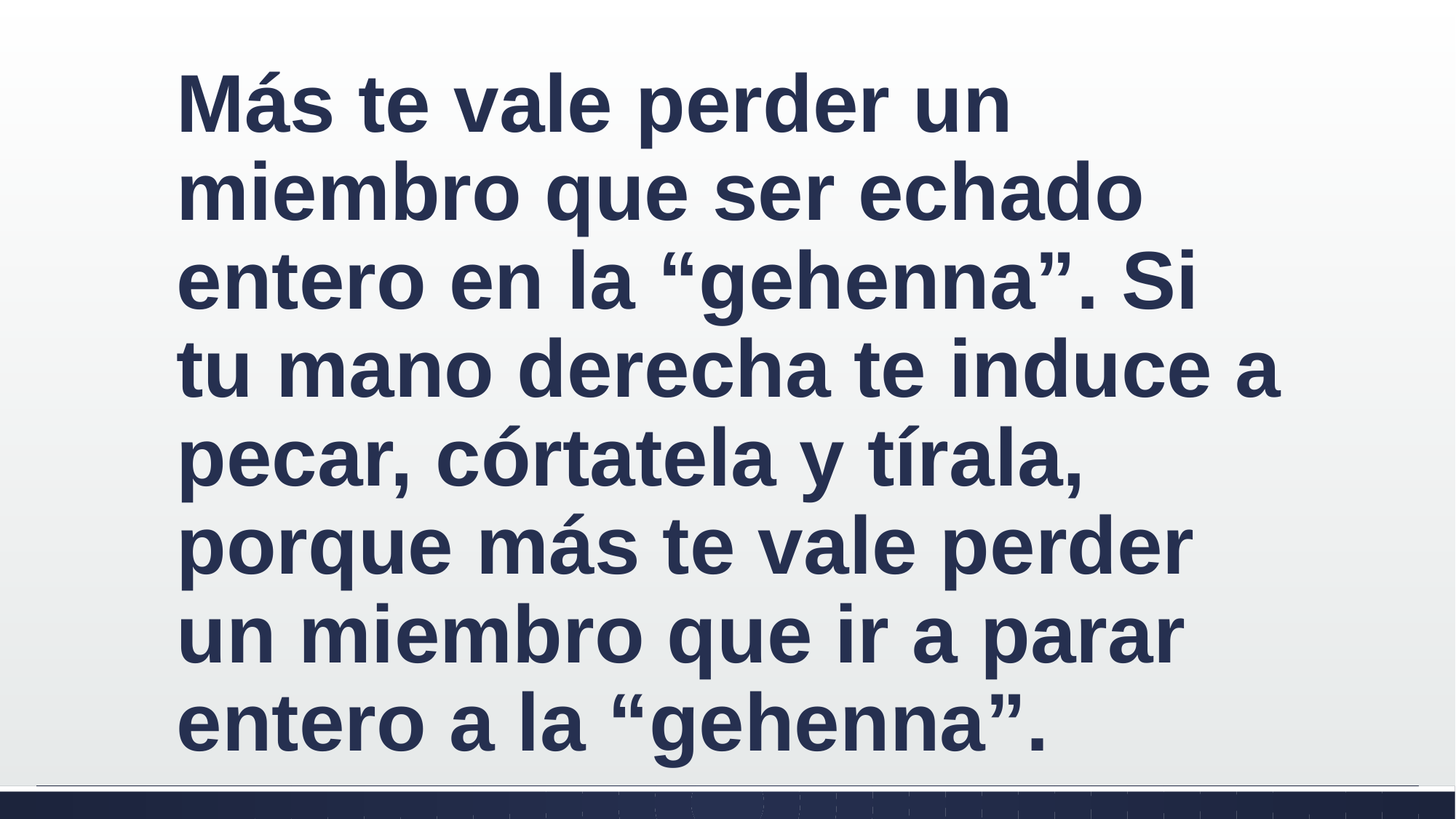

#
Más te vale perder un miembro que ser echado entero en la “gehenna”. Si tu mano derecha te induce a pecar, córtatela y tírala, porque más te vale perder un miembro que ir a parar entero a la “gehenna”.